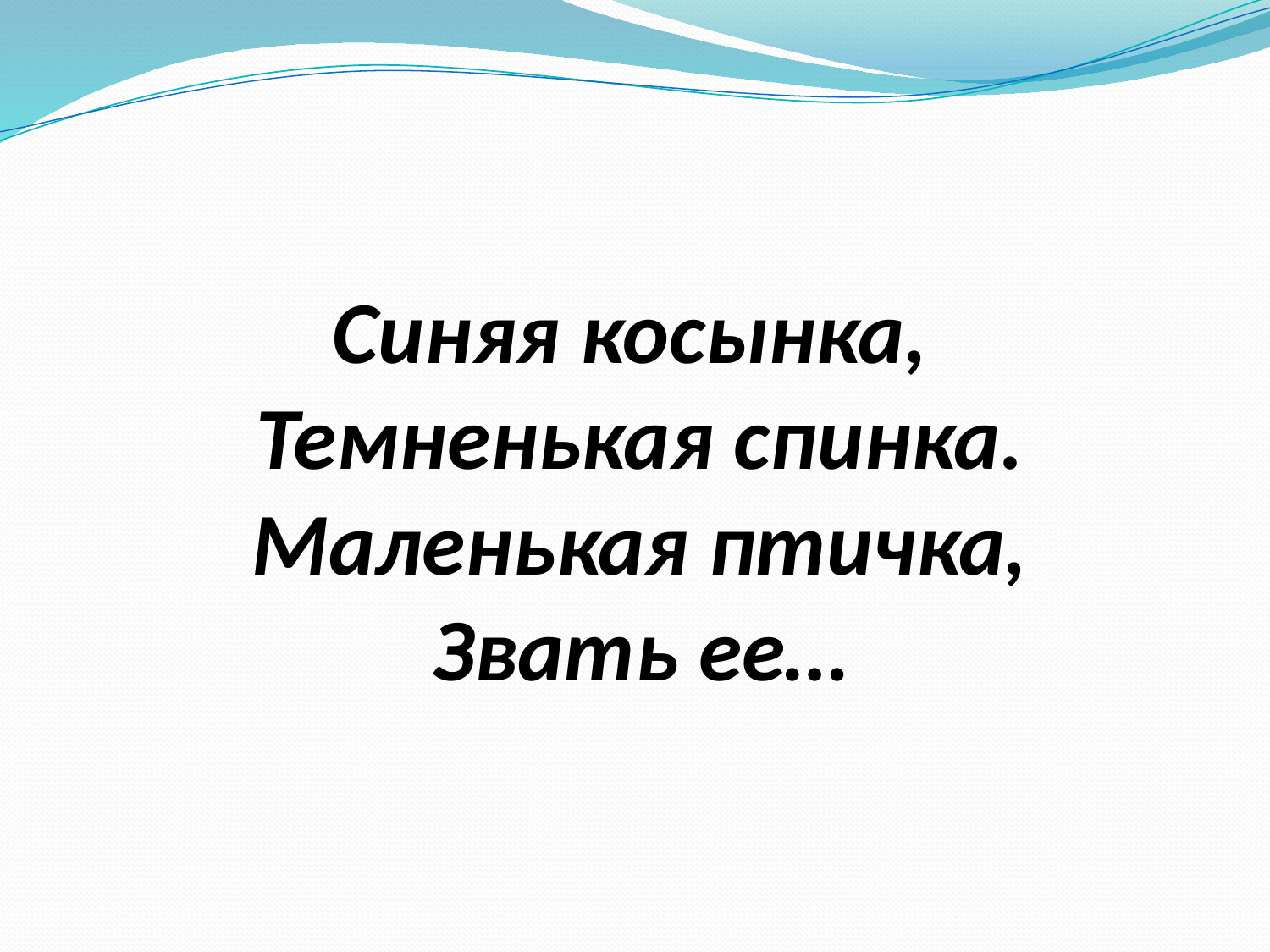

# Синяя косынка, Темненькая спинка. Маленькая птичка, Звать ее…